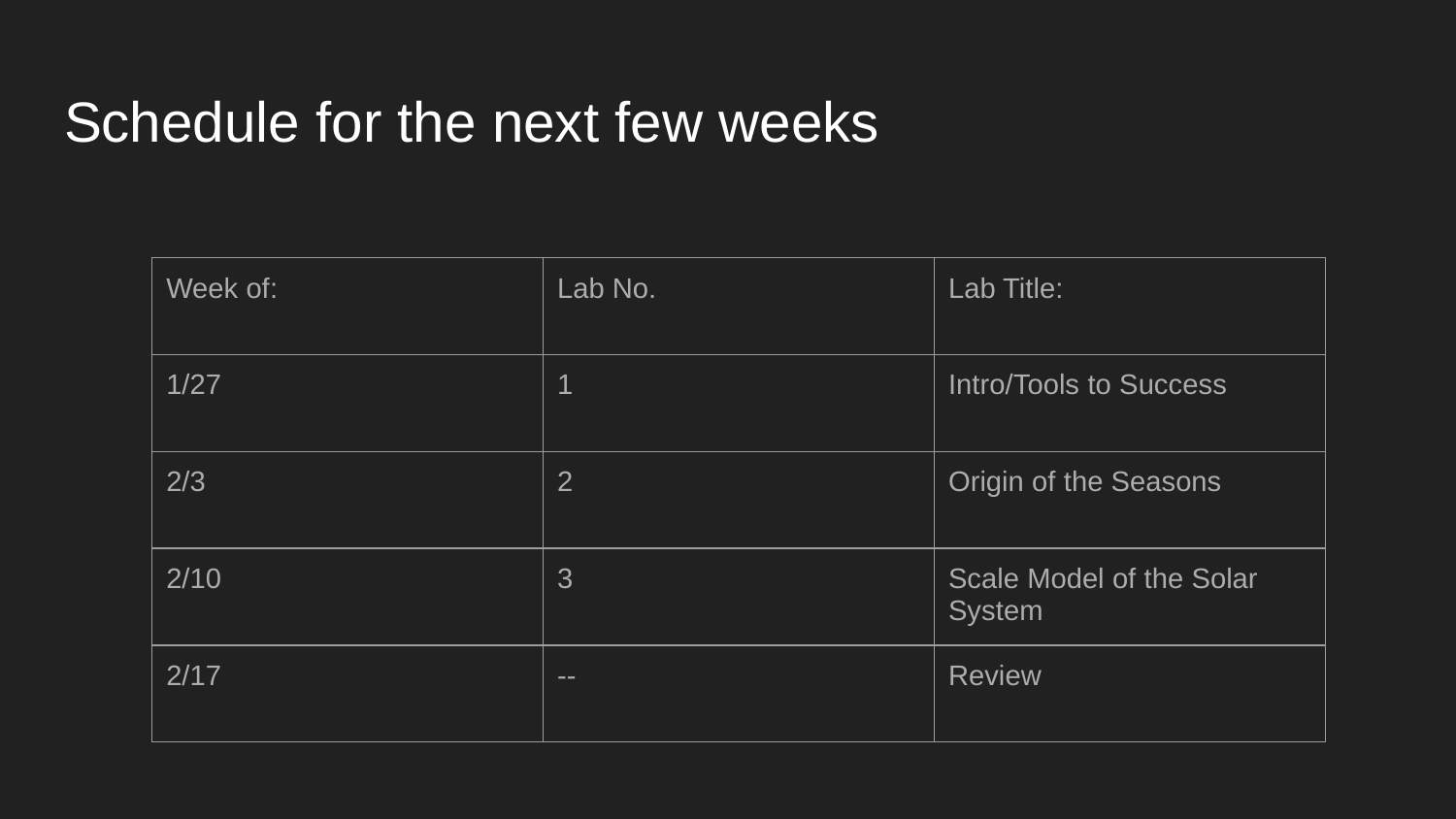

# Schedule for the next few weeks
| Week of: | Lab No. | Lab Title: |
| --- | --- | --- |
| 1/27 | 1 | Intro/Tools to Success |
| 2/3 | 2 | Origin of the Seasons |
| 2/10 | 3 | Scale Model of the Solar System |
| 2/17 | -- | Review |